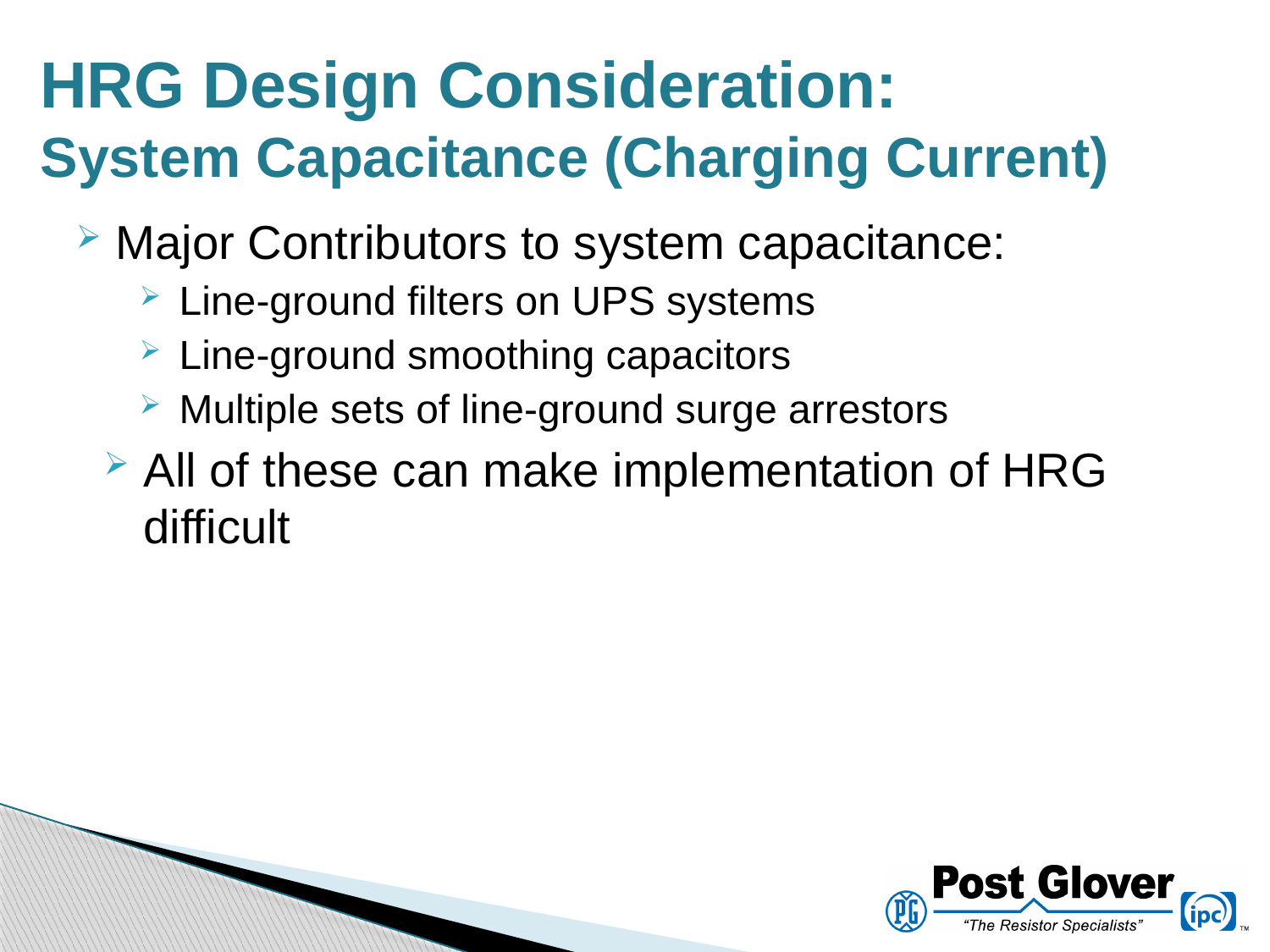

# HRG Design Consideration: System Capacitance (Charging Current)
Major Contributors to system capacitance:
Line-ground filters on UPS systems
Line-ground smoothing capacitors
Multiple sets of line-ground surge arrestors
All of these can make implementation of HRG difficult